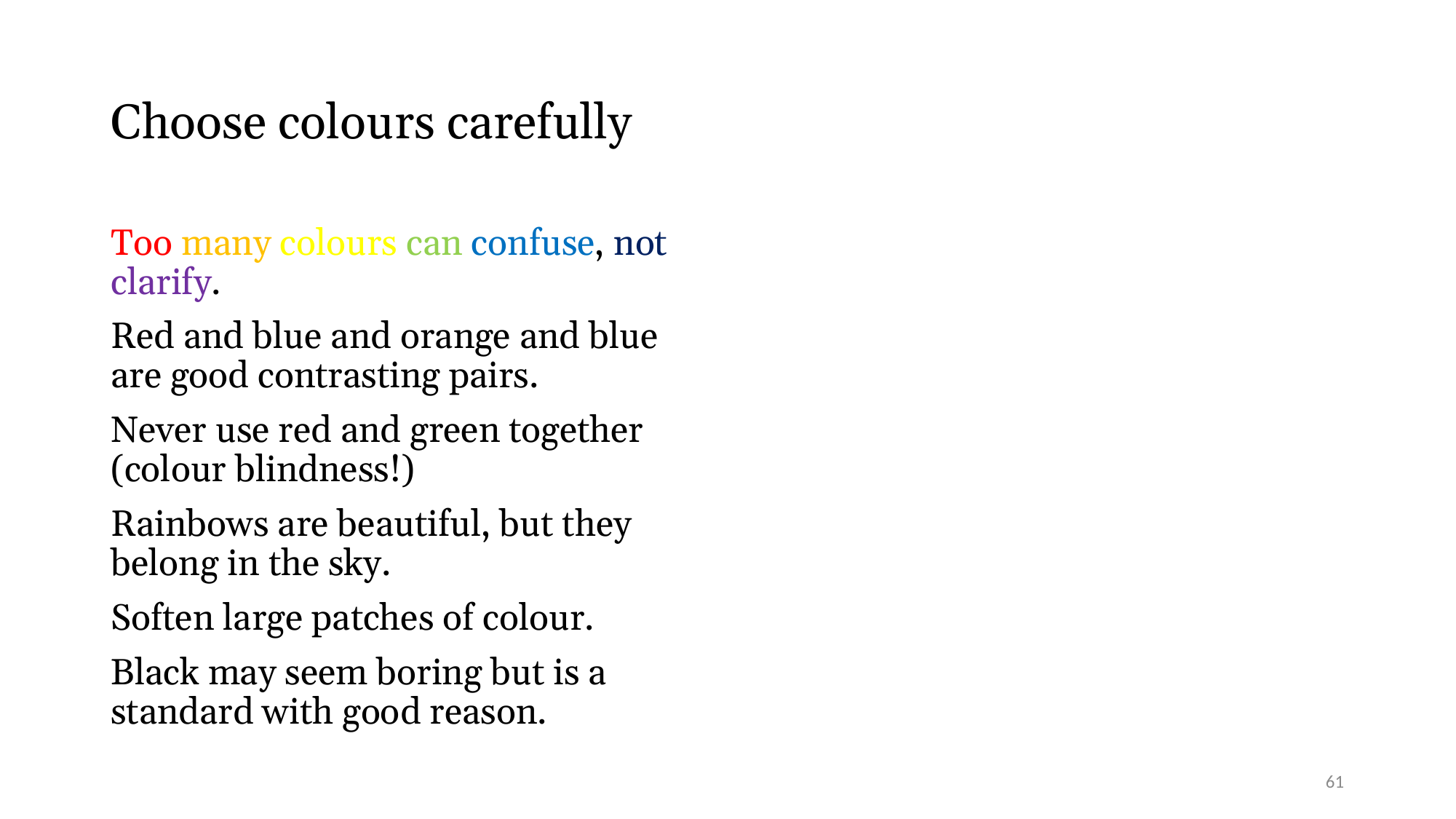

# Choose colours carefully
Too many colours can confuse, not clarify.
Red and blue and orange and blue are good contrasting pairs.
Never use red and green together (colour blindness!)
Rainbows are beautiful, but they belong in the sky.
Soften large patches of colour.
Black may seem boring but is a standard with good reason.

61